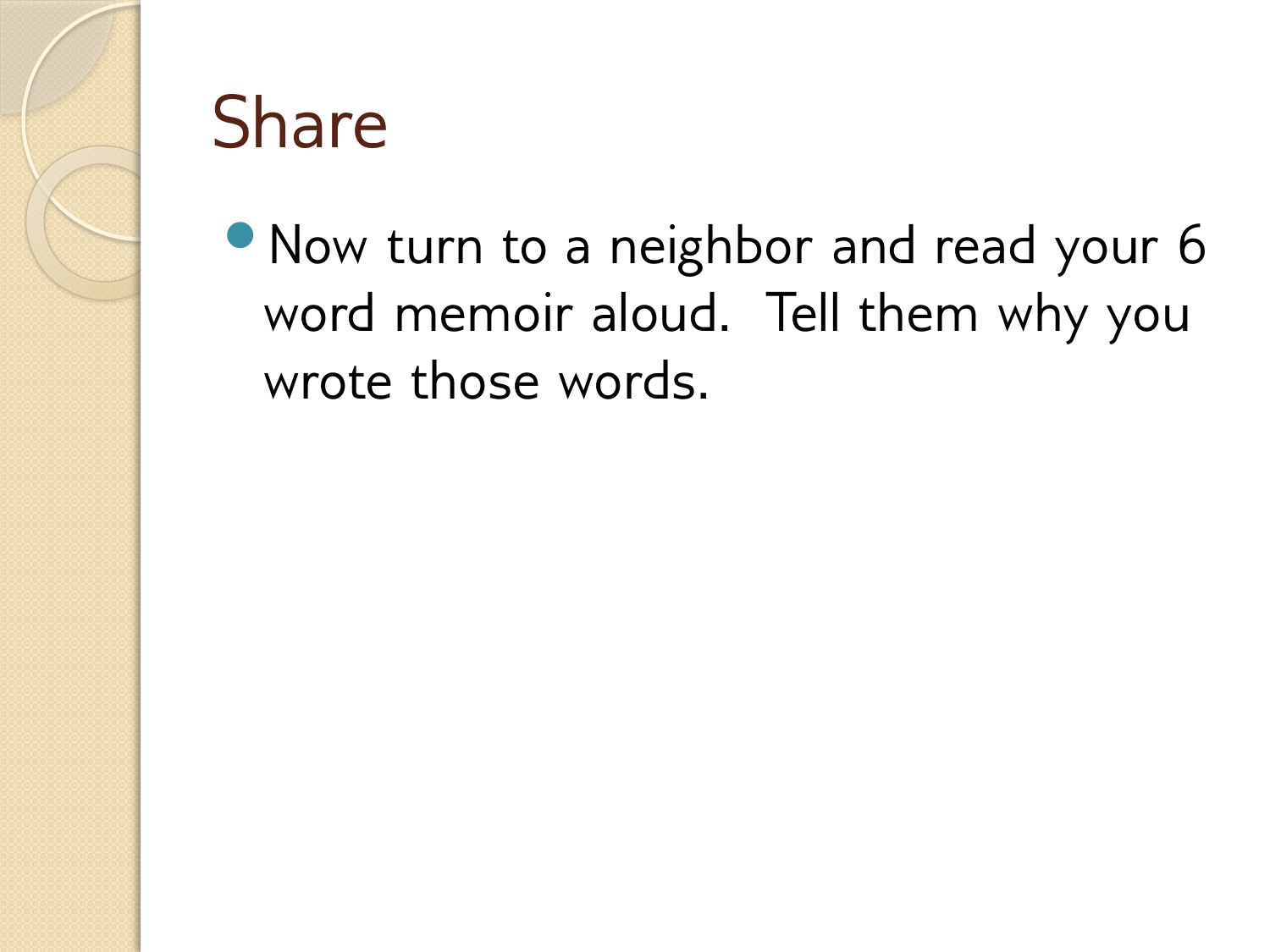

# Share
Now turn to a neighbor and read your 6 word memoir aloud.  Tell them why you wrote those words.